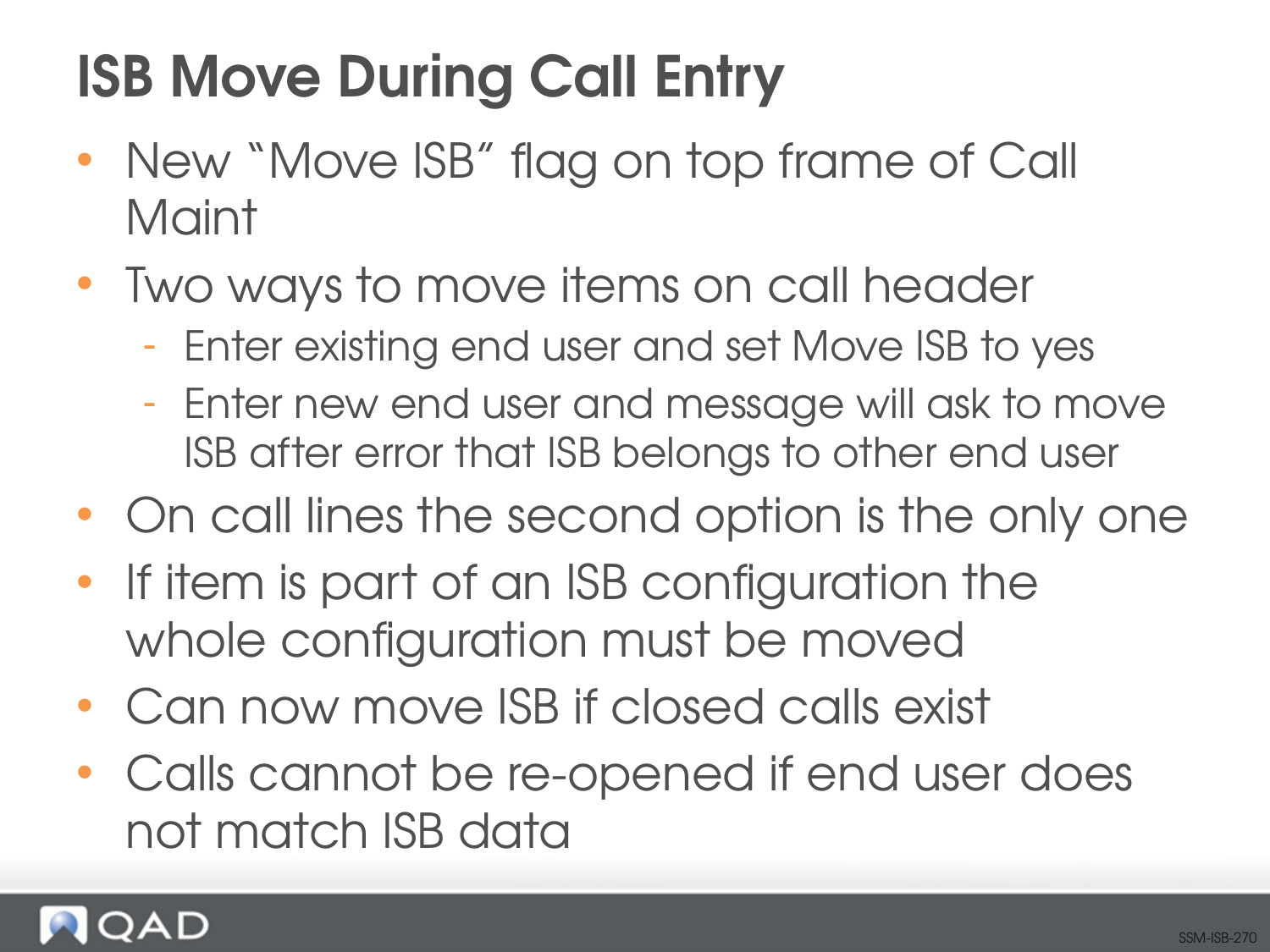

# ISB Move During Call Entry
New “Move ISB” flag on top frame of Call Maint
Two ways to move items on call header
Enter existing end user and set Move ISB to yes
Enter new end user and message will ask to move ISB after error that ISB belongs to other end user
On call lines the second option is the only one
If item is part of an ISB configuration the whole configuration must be moved
Can now move ISB if closed calls exist
Calls cannot be re-opened if end user does not match ISB data

SSM-ISB-270